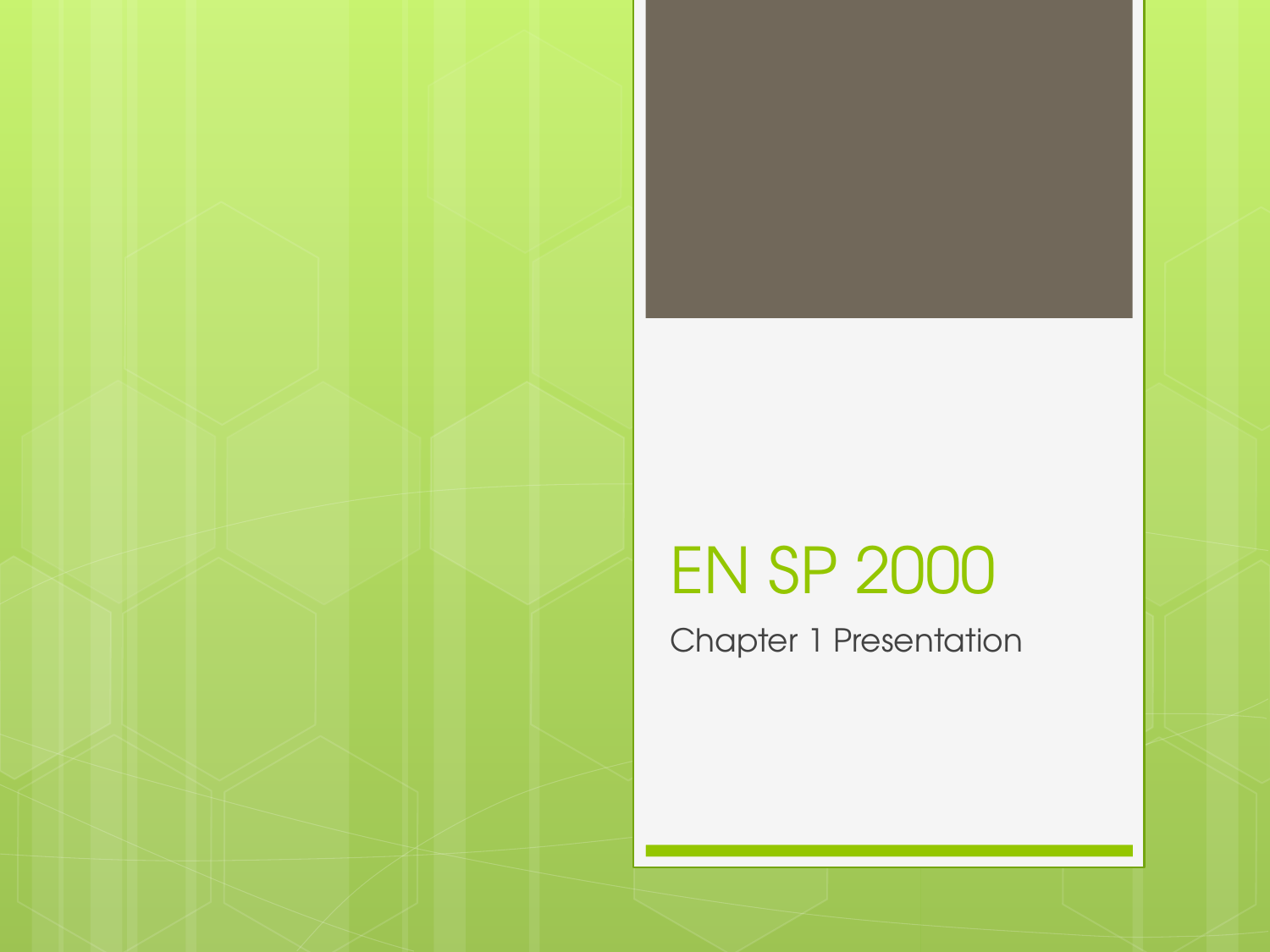

# EN SP 2000
Chapter 1 Presentation